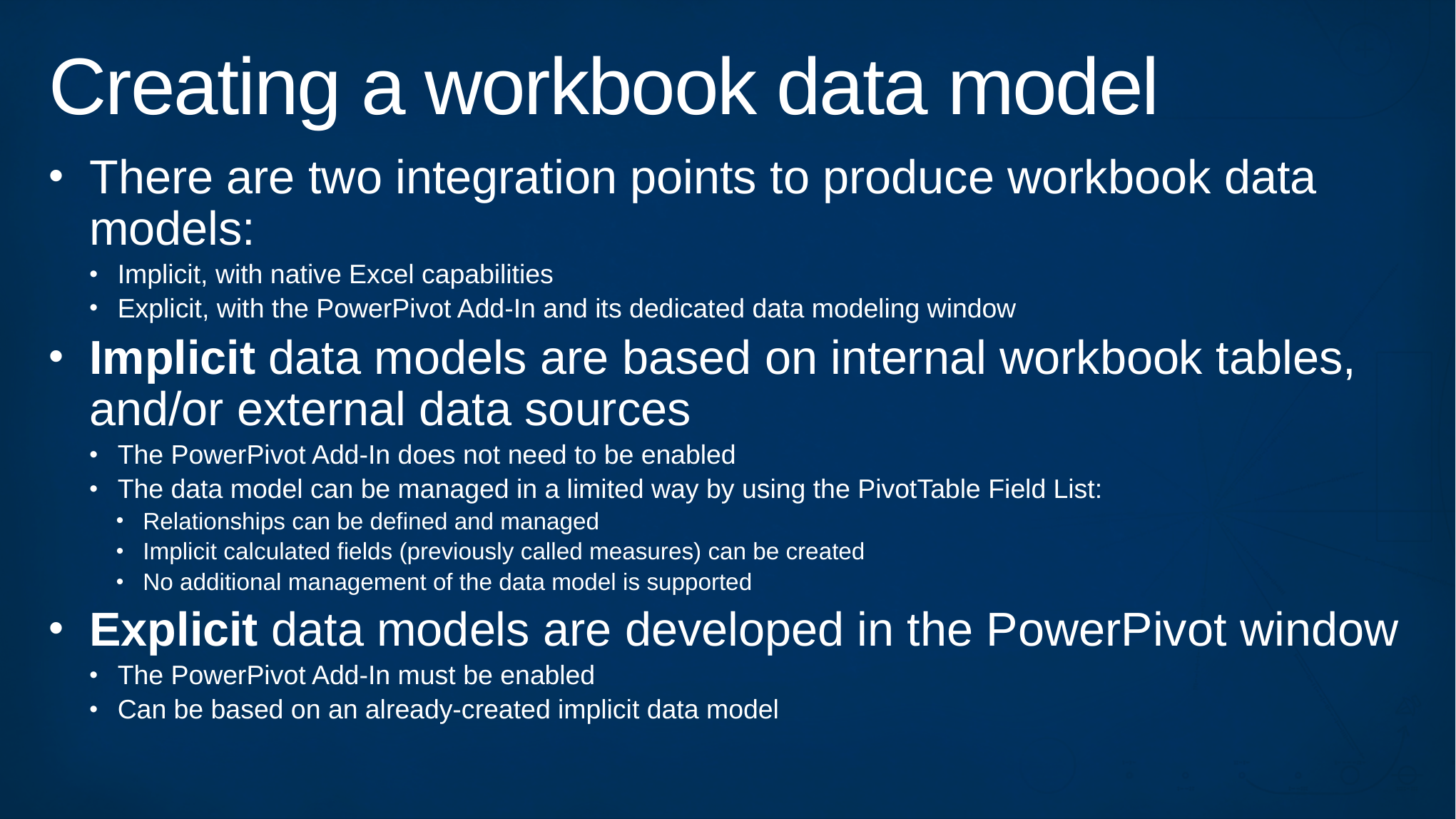

# Creating a workbook data model
There are two integration points to produce workbook data models:
Implicit, with native Excel capabilities
Explicit, with the PowerPivot Add-In and its dedicated data modeling window
Implicit data models are based on internal workbook tables, and/or external data sources
The PowerPivot Add-In does not need to be enabled
The data model can be managed in a limited way by using the PivotTable Field List:
Relationships can be defined and managed
Implicit calculated fields (previously called measures) can be created
No additional management of the data model is supported
Explicit data models are developed in the PowerPivot window
The PowerPivot Add-In must be enabled
Can be based on an already-created implicit data model